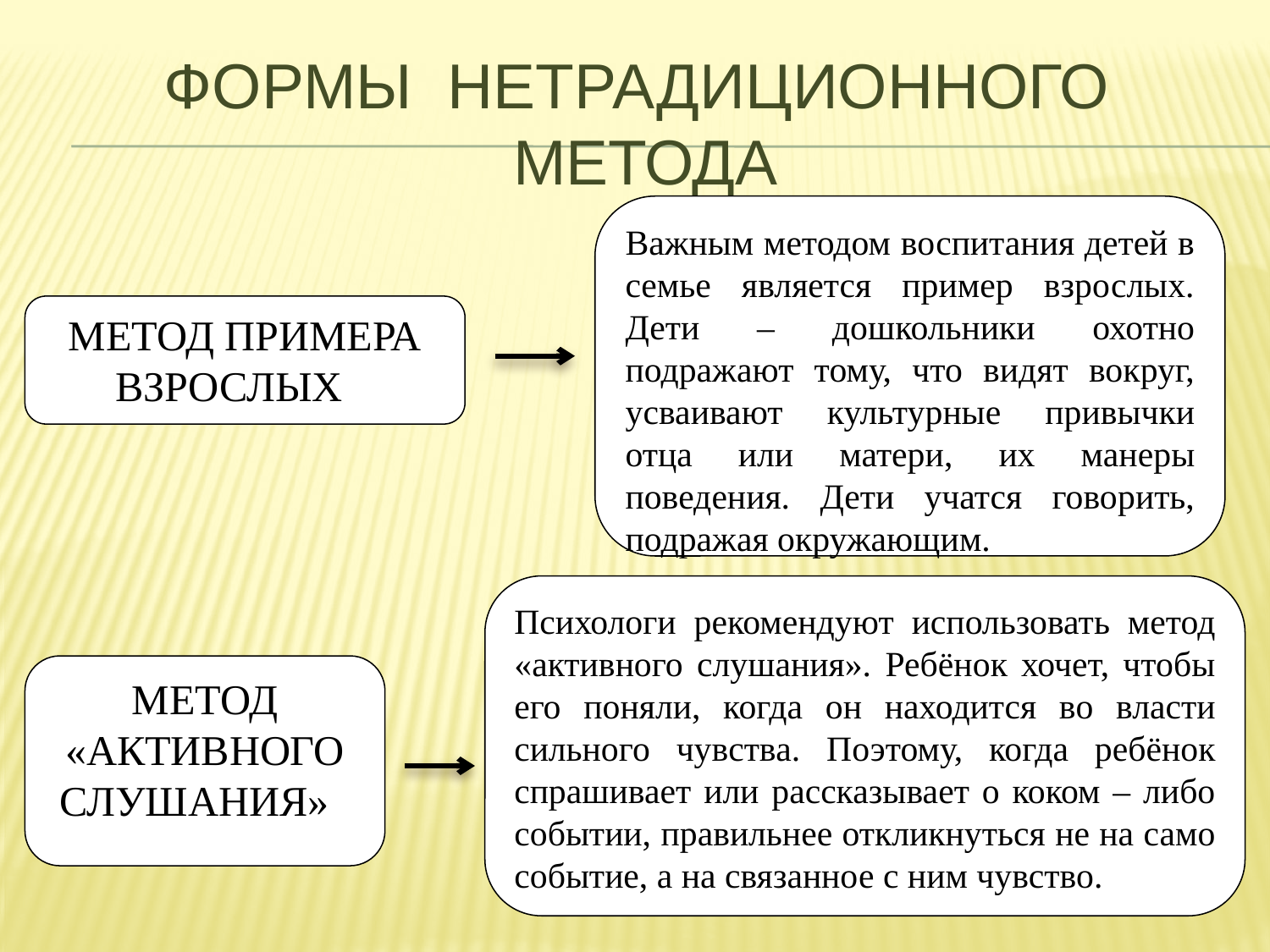

# ФОРМЫ  НЕТРАДИЦИОННОГО  МЕТОДА
Важным методом воспитания детей в семье является пример взрослых. Дети – дошкольники охотно подражают тому, что видят вокруг, усваивают культурные привычки отца или матери, их манеры поведения. Дети учатся говорить, подражая окружающим.
МЕТОД ПРИМЕРА ВЗРОСЛЫХ
Психологи рекомендуют использовать метод «активного слушания». Ребёнок хочет, чтобы его поняли, когда он находится во власти сильного чувства. Поэтому, когда ребёнок спрашивает или рассказывает о коком – либо событии, правильнее откликнуться не на само событие, а на связанное с ним чувство.
МЕТОД «АКТИВНОГО СЛУШАНИЯ»